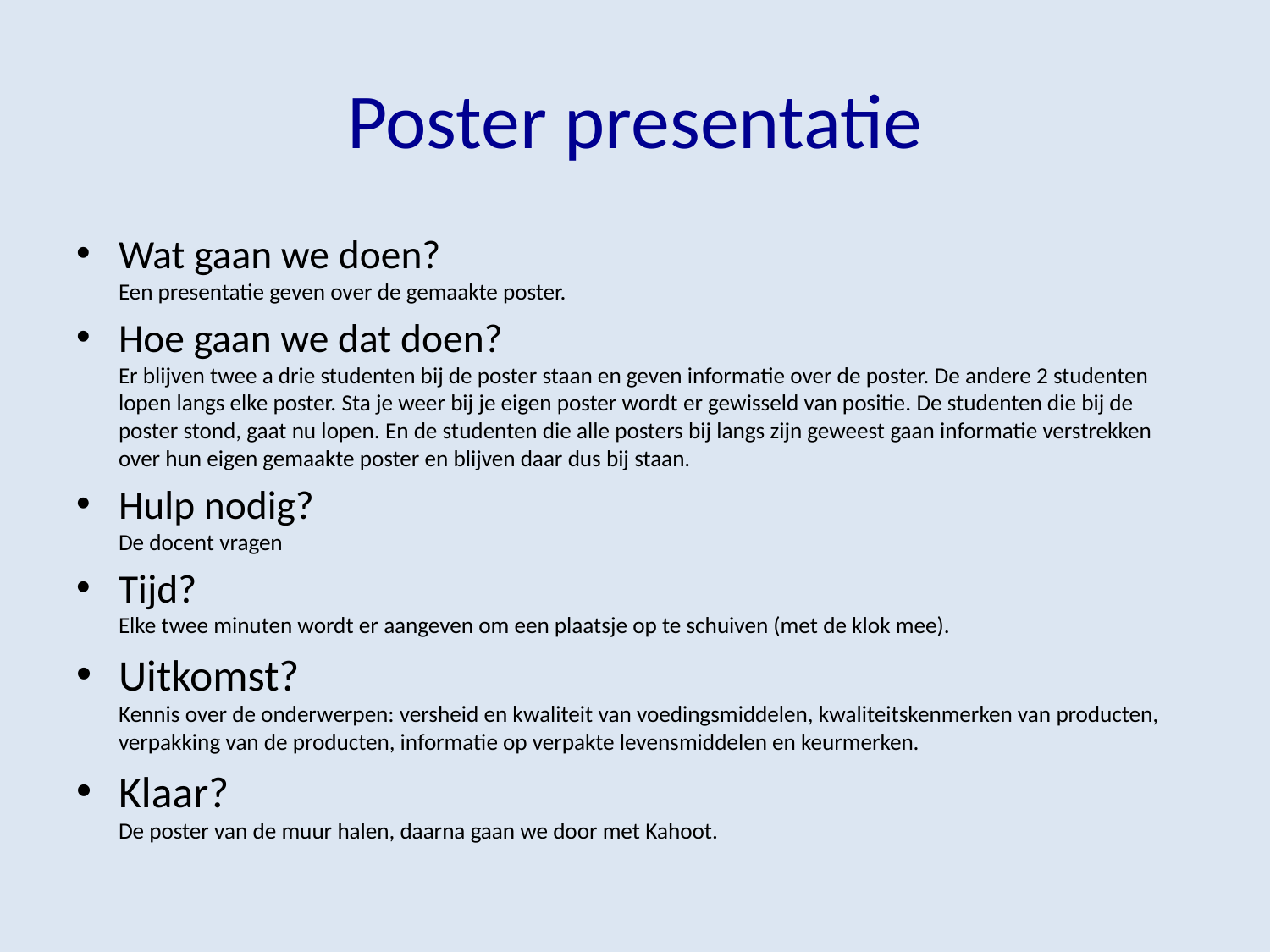

# Poster presentatie
Wat gaan we doen?
Een presentatie geven over de gemaakte poster.
Hoe gaan we dat doen?
Er blijven twee a drie studenten bij de poster staan en geven informatie over de poster. De andere 2 studenten lopen langs elke poster. Sta je weer bij je eigen poster wordt er gewisseld van positie. De studenten die bij de poster stond, gaat nu lopen. En de studenten die alle posters bij langs zijn geweest gaan informatie verstrekken over hun eigen gemaakte poster en blijven daar dus bij staan.
Hulp nodig?
De docent vragen
Tijd?
Elke twee minuten wordt er aangeven om een plaatsje op te schuiven (met de klok mee).
Uitkomst?
Kennis over de onderwerpen: versheid en kwaliteit van voedingsmiddelen, kwaliteitskenmerken van producten, verpakking van de producten, informatie op verpakte levensmiddelen en keurmerken.
Klaar?
De poster van de muur halen, daarna gaan we door met Kahoot.